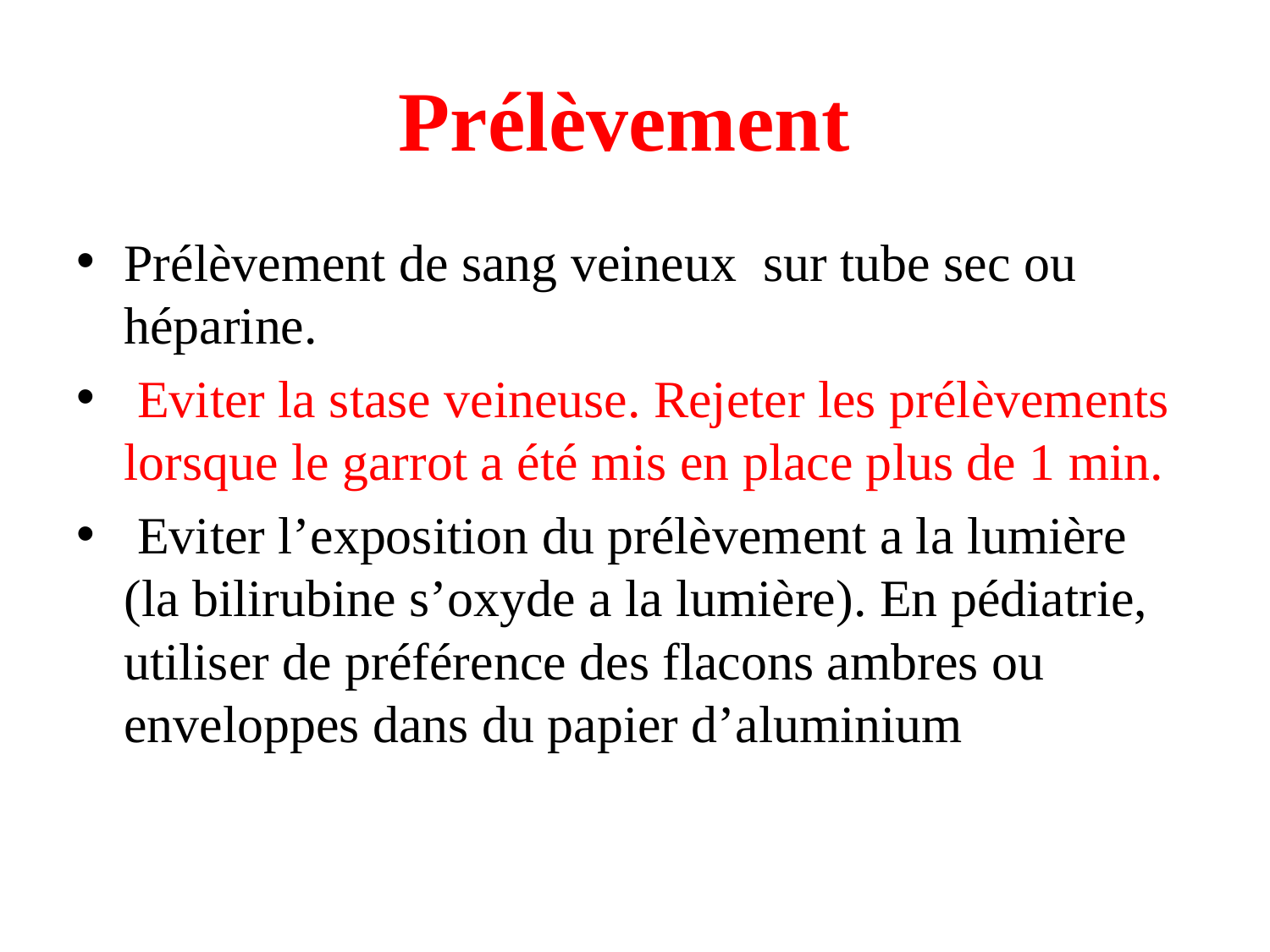

# Prélèvement
Prélèvement de sang veineux  sur tube sec ou héparine.
 Eviter la stase veineuse. Rejeter les prélèvements lorsque le garrot a été mis en place plus de 1 min.
 Eviter l’exposition du prélèvement a la lumière (la bilirubine s’oxyde a la lumière). En pédiatrie, utiliser de préférence des flacons ambres ou enveloppes dans du papier d’aluminium